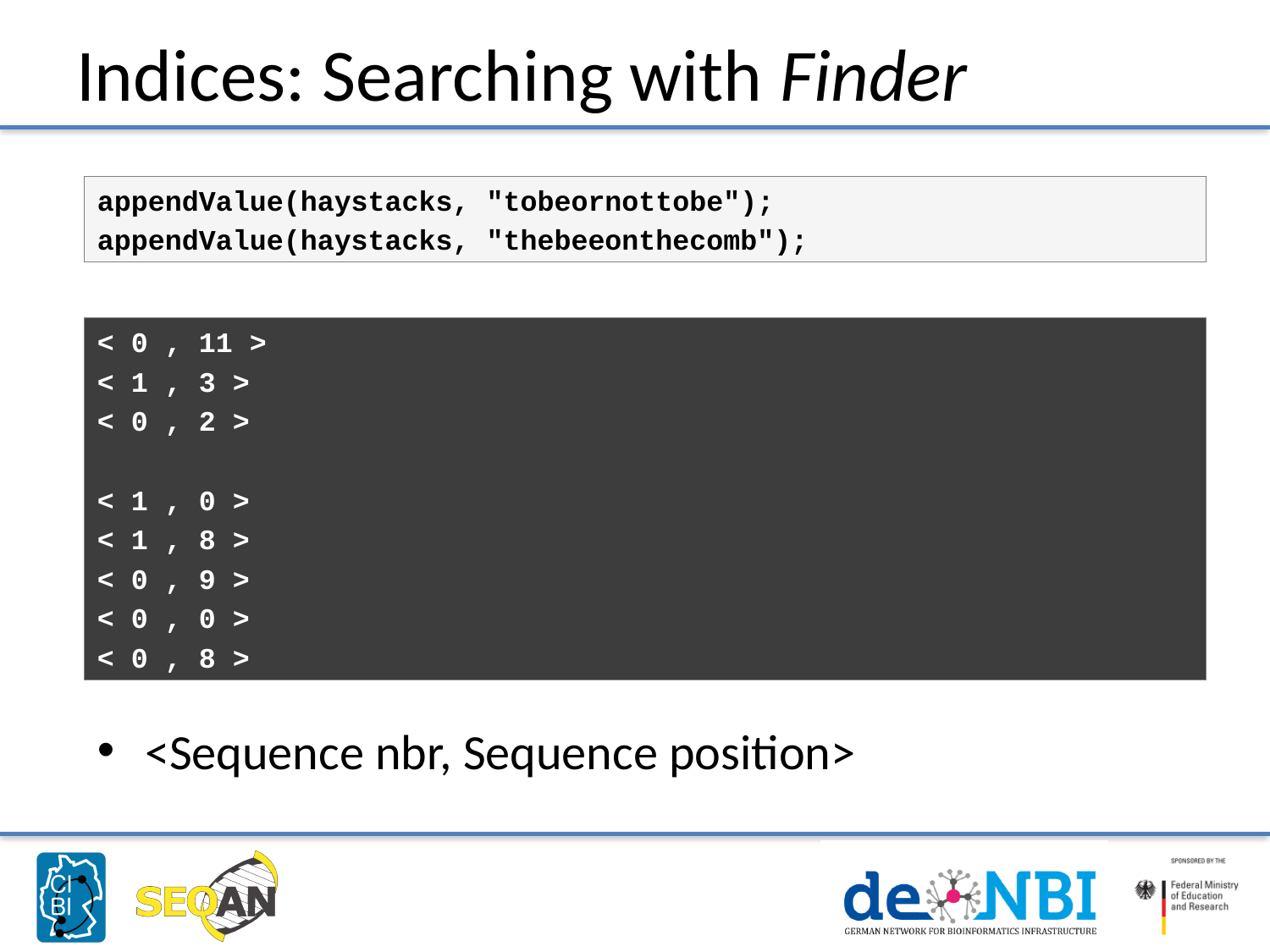

# Indices: Searching with Finder

<Sequence nbr, Sequence position>
appendValue(haystacks, "tobeornottobe");
appendValue(haystacks, "thebeeonthecomb");
< 0 , 11 >
< 1 , 3 >
< 0 , 2 >

< 1 , 0 >
< 1 , 8 >
< 0 , 9 >
< 0 , 0 >
< 0 , 8 >